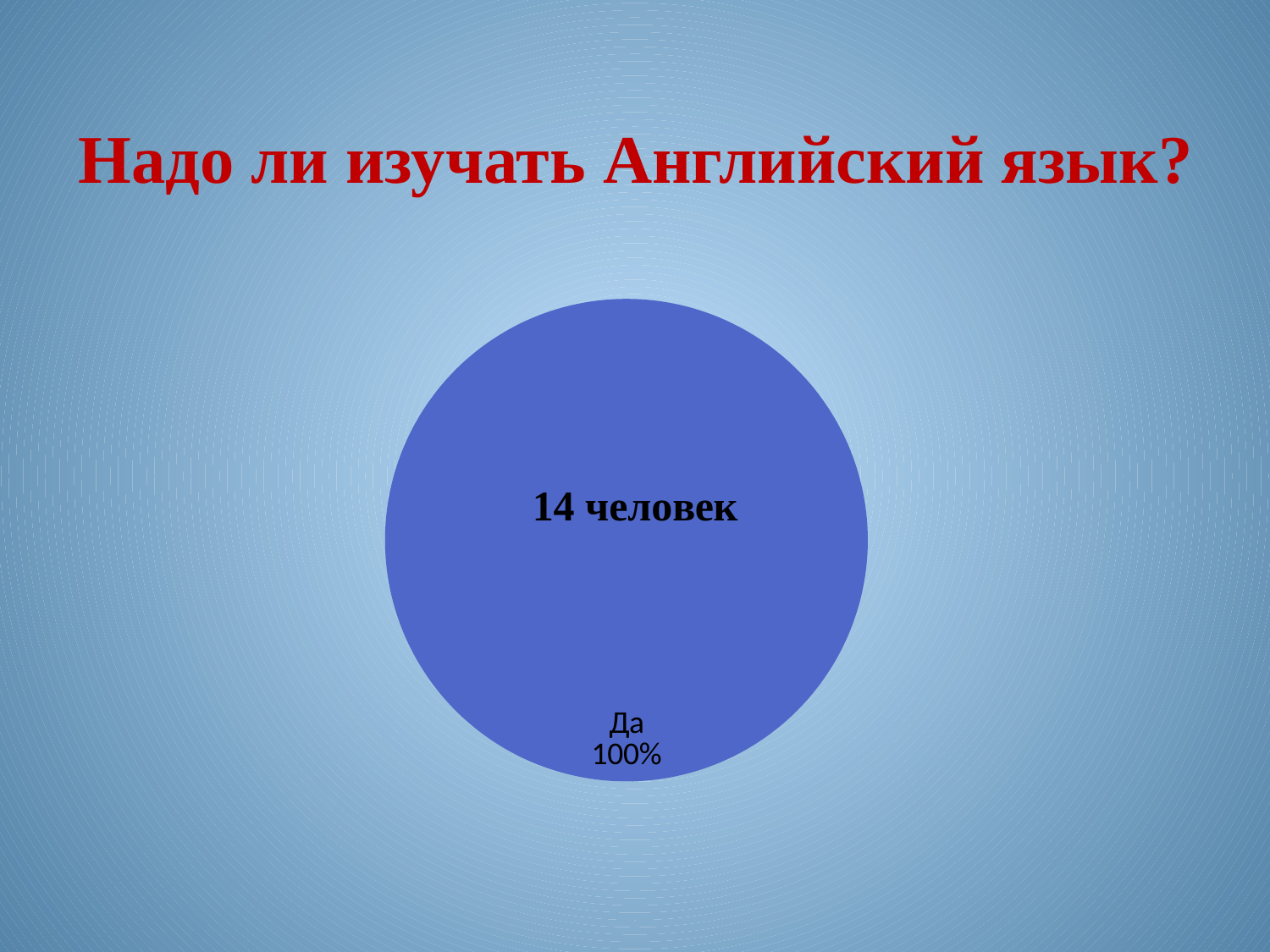

# Надо ли изучать Английский язык?

### Chart

| Category | Продажи |
|---|---|
| Да | 14.0 |
| Нет  | 0.0 |